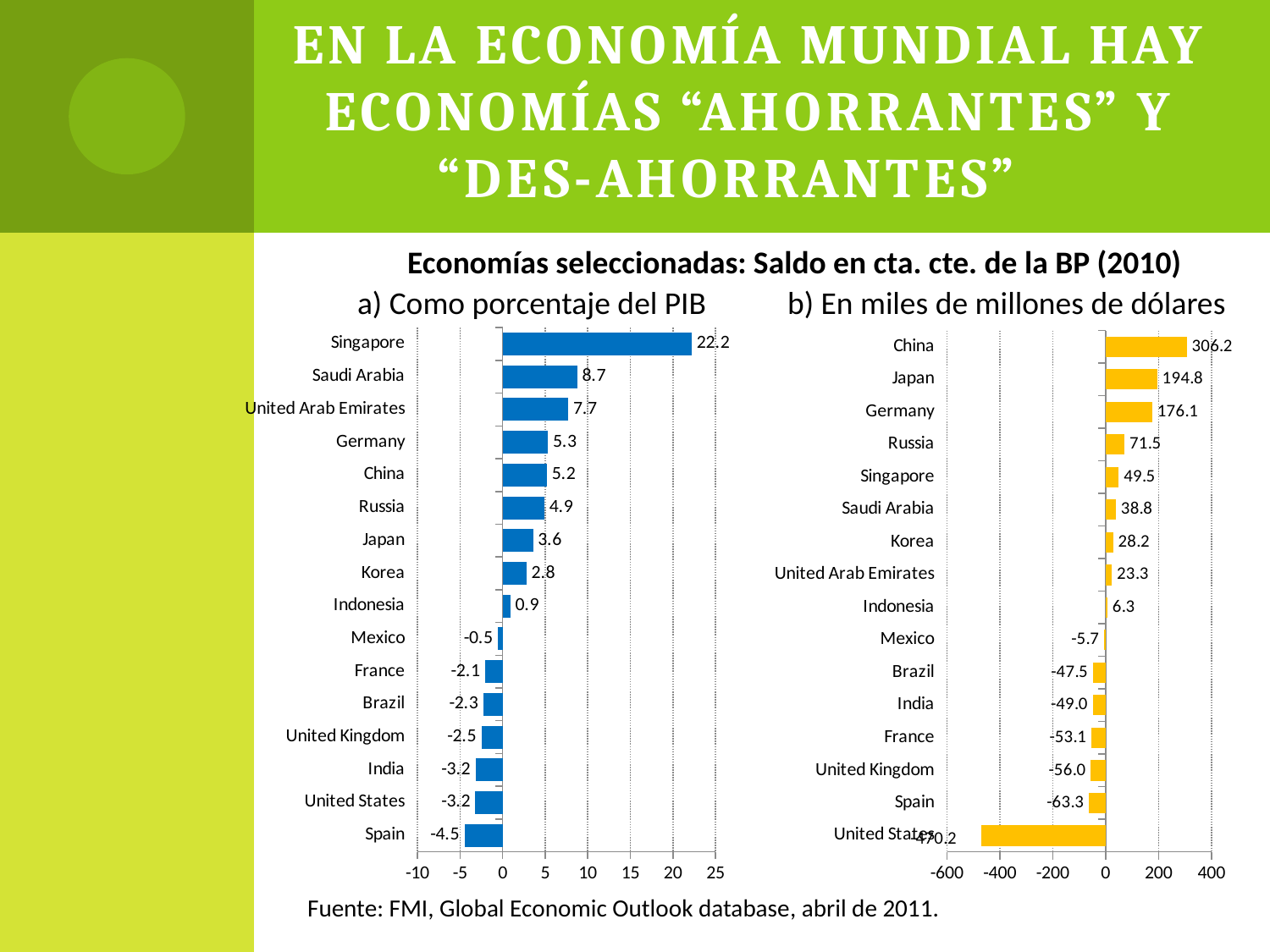

# En la economía mundial hay economías “ahorrantes” y “des-ahorrantes”
Economías seleccionadas: Saldo en cta. cte. de la BP (2010)
a) Como porcentaje del PIB
b) En miles de millones de dólares

### Chart

| Category |  |
|---|---|
| Spain | -4.487 |
| United States | -3.208 |
| India | -3.185 |
| United Kingdom | -2.4919999999999987 |
| Brazil | -2.273 |
| France | -2.054 |
| Mexico | -0.548 |
| Indonesia | 0.8910000000000007 |
| Korea | 2.8019999999999987 |
| Japan | 3.568 |
| Russia | 4.879 |
| China | 5.209 |
| Germany | 5.3109999999999955 |
| United Arab Emirates | 7.709 |
| Saudi Arabia | 8.743 |
| Singapore | 22.207 |

### Chart

| Category |  |
|---|---|
| United States | -470.2440000000003 |
| Spain | -63.258 |
| United Kingdom | -56.016000000000005 |
| France | -53.052 |
| India | -48.977000000000004 |
| Brazil | -47.518 |
| Mexico | -5.6899999999999995 |
| Indonesia | 6.294 |
| United Arab Emirates | 23.273 |
| Korea | 28.214 |
| Saudi Arabia | 38.792000000000066 |
| Singapore | 49.454 |
| Russia | 71.479 |
| Germany | 176.084 |
| Japan | 194.754 |
| China | 306.2 |
Fuente: FMI, Global Economic Outlook database, abril de 2011.